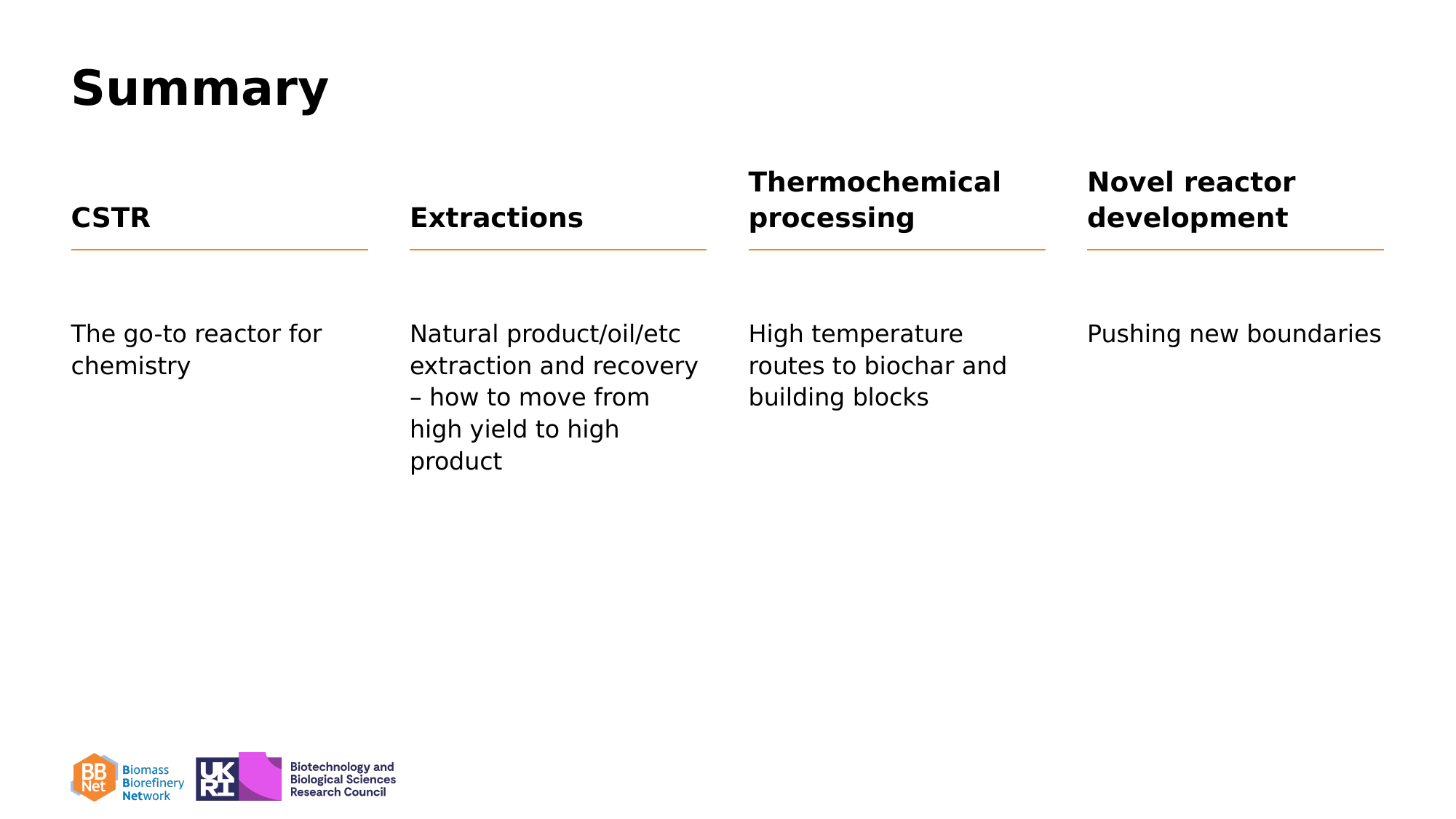

# Summary
CSTR
Extractions
Thermochemical processing
Novel reactor development
The go-to reactor for chemistry

Natural product/oil/etc extraction and recovery – how to move from high yield to high product

High temperature routes to biochar and building blocks

Pushing new boundaries